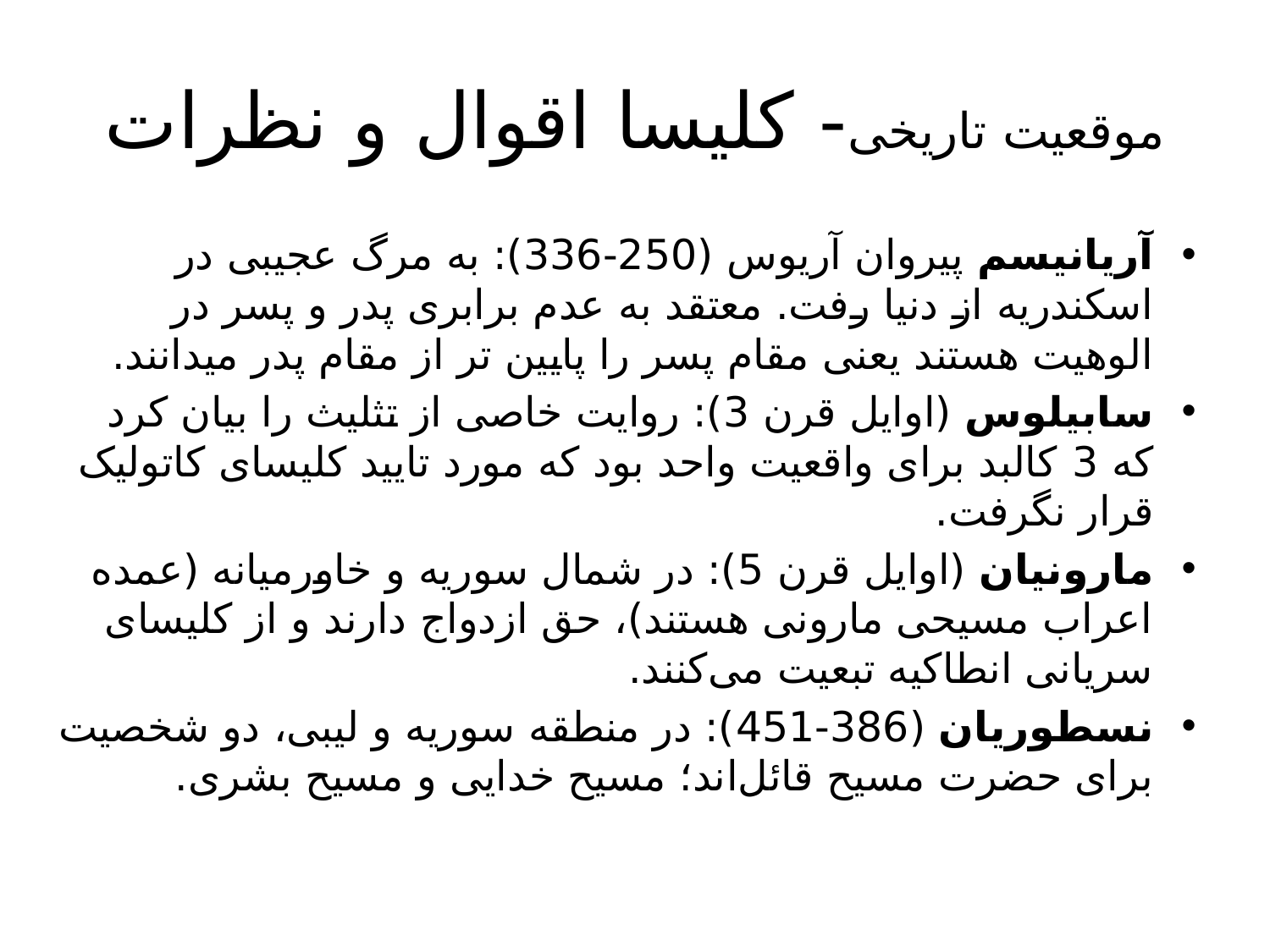

# موقعیت تاریخی- کلیسا اقوال و نظرات
آریانیسم پیروان آریوس (250-336): به مرگ عجیبی در اسکندریه از دنیا رفت. معتقد به عدم برابری پدر و پسر در الوهیت هستند یعنی مقام پسر را پایین تر از مقام پدر میدانند.
سابیلوس (اوایل قرن 3): روایت خاصی از تثلیث را بیان کرد که 3 کالبد برای واقعیت واحد بود که مورد تایید کلیسای کاتولیک قرار نگرفت.
مارونیان (اوایل قرن 5): در شمال سوریه و خاورمیانه (عمده اعراب مسیحی مارونی هستند)، حق ازدواج دارند و از کلیسای سریانی انطاکیه تبعیت می‌کنند.
نسطوریان (386-451): در منطقه سوریه و لیبی، دو شخصیت برای حضرت مسیح قائل‌اند؛ مسیح خدایی و مسیح بشری.